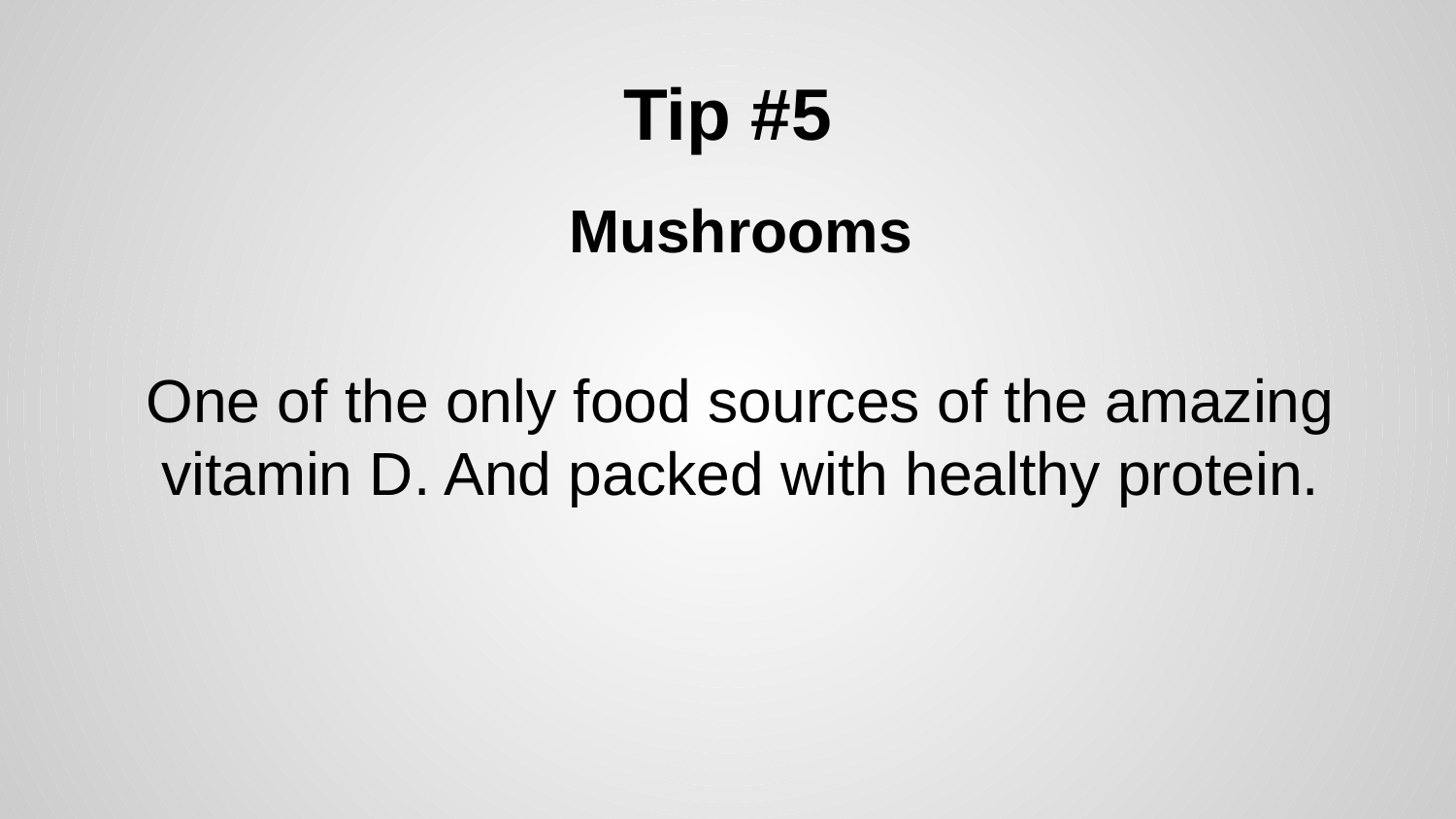

# Tip #5
Mushrooms

One of the only food sources of the amazing vitamin D. And packed with healthy protein.